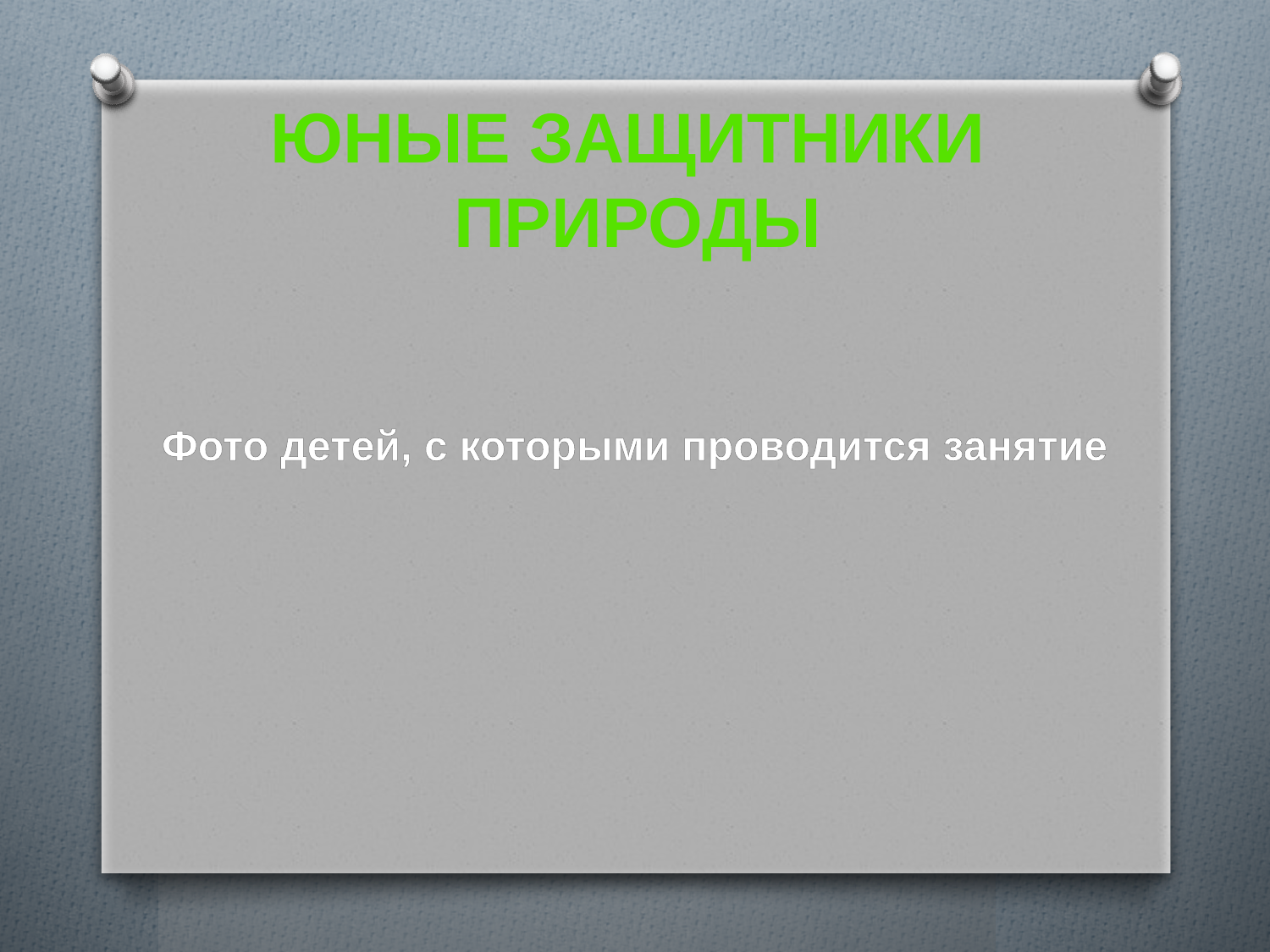

Юные защитники
природы
Фото детей, с которыми проводится занятие